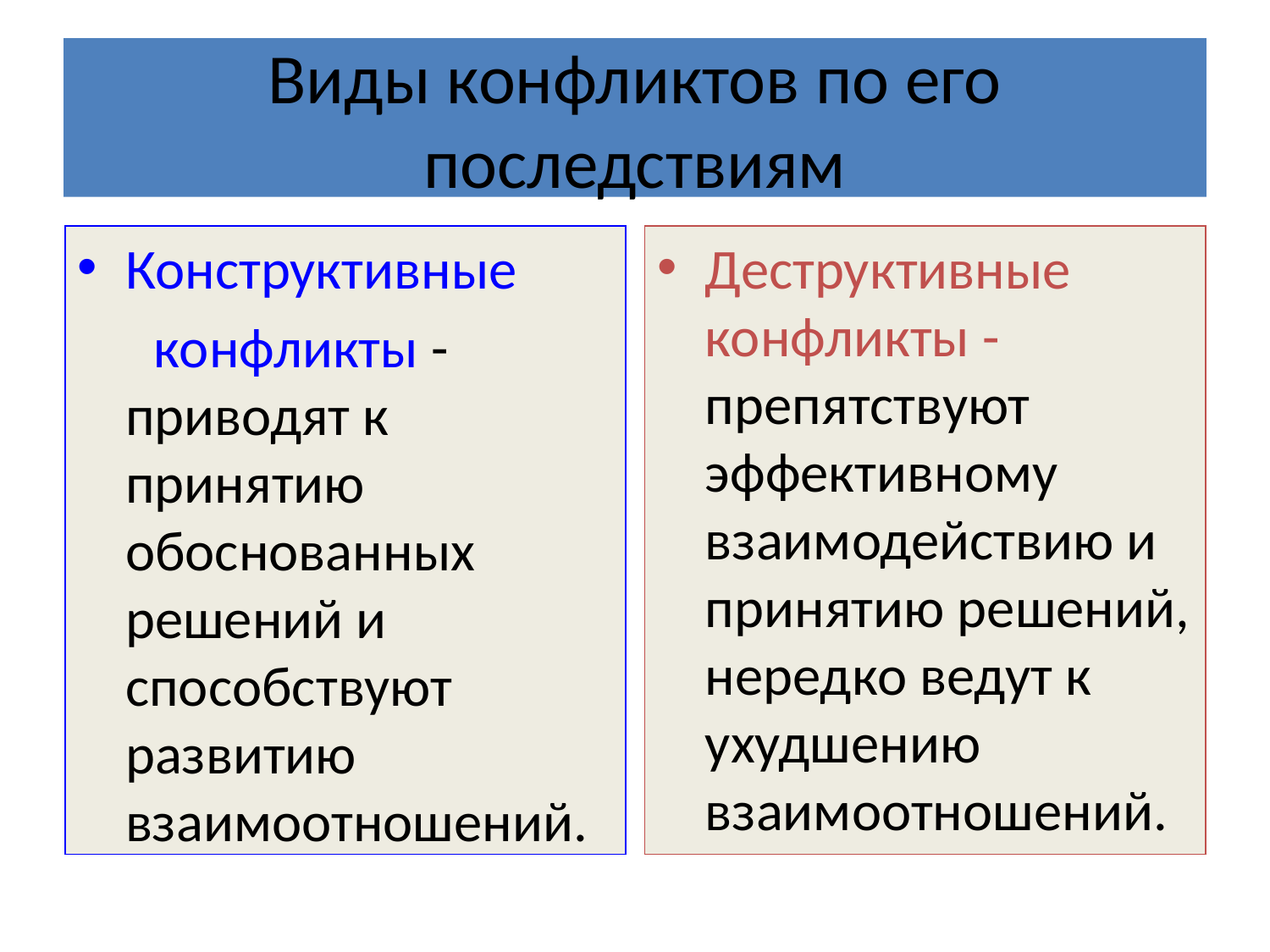

# Виды конфликтов по его последствиям
Конструктивные
      конфликты - приводят к принятию обоснованных решений и способствуют развитию взаимоотношений.
Деструктивные конфликты -препятствуют эффективному взаимодействию и принятию решений, нередко ведут к ухудшению взаимоотношений.